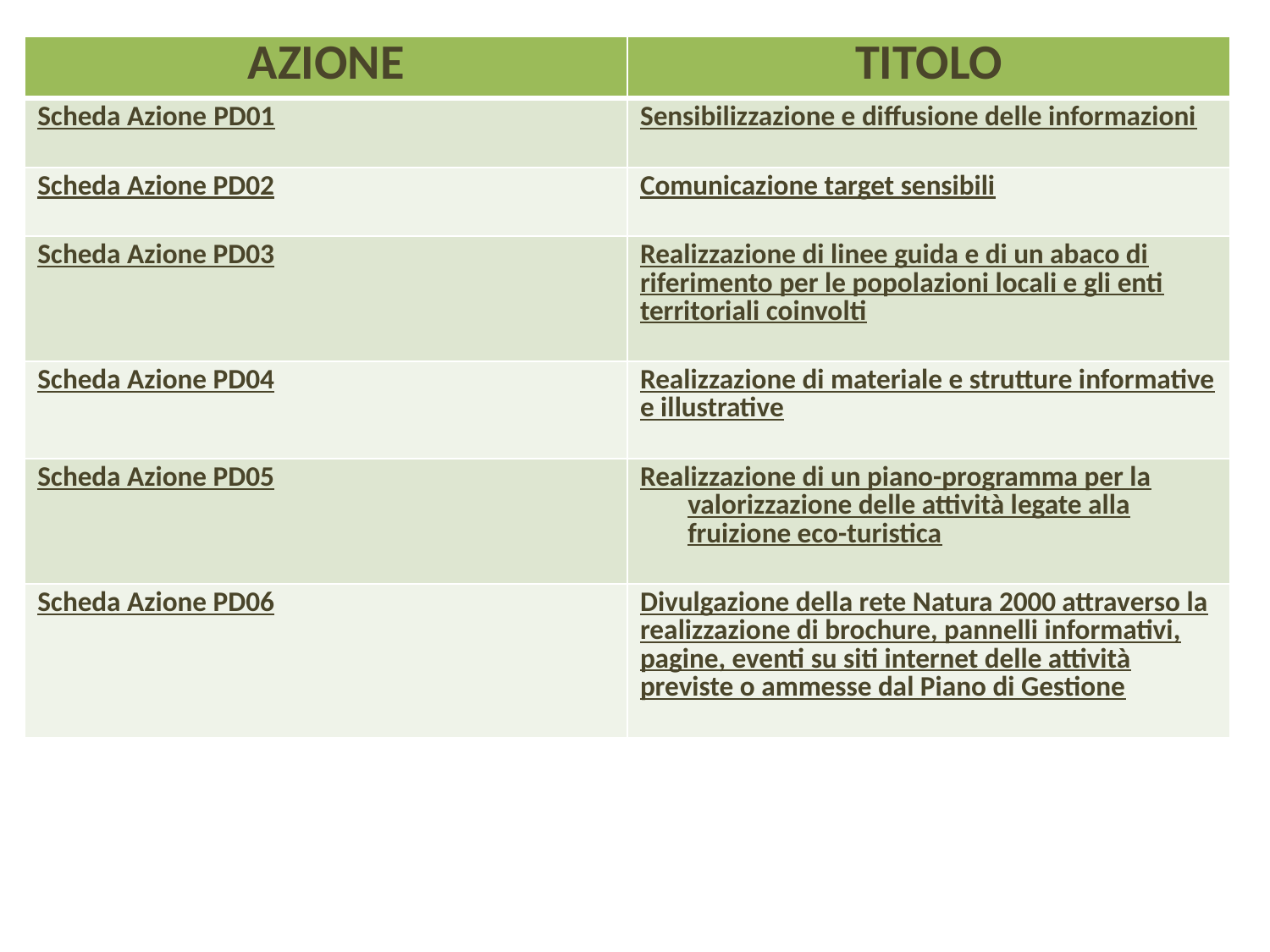

| AZIONE | TITOLO |
| --- | --- |
| Scheda Azione PD01 | Sensibilizzazione e diffusione delle informazioni |
| Scheda Azione PD02 | Comunicazione target sensibili |
| Scheda Azione PD03 | Realizzazione di linee guida e di un abaco di riferimento per le popolazioni locali e gli enti territoriali coinvolti |
| Scheda Azione PD04 | Realizzazione di materiale e strutture informative e illustrative |
| Scheda Azione PD05 | Realizzazione di un piano-programma per la valorizzazione delle attività legate alla fruizione eco-turistica |
| Scheda Azione PD06 | Divulgazione della rete Natura 2000 attraverso la realizzazione di brochure, pannelli informativi, pagine, eventi su siti internet delle attività previste o ammesse dal Piano di Gestione |